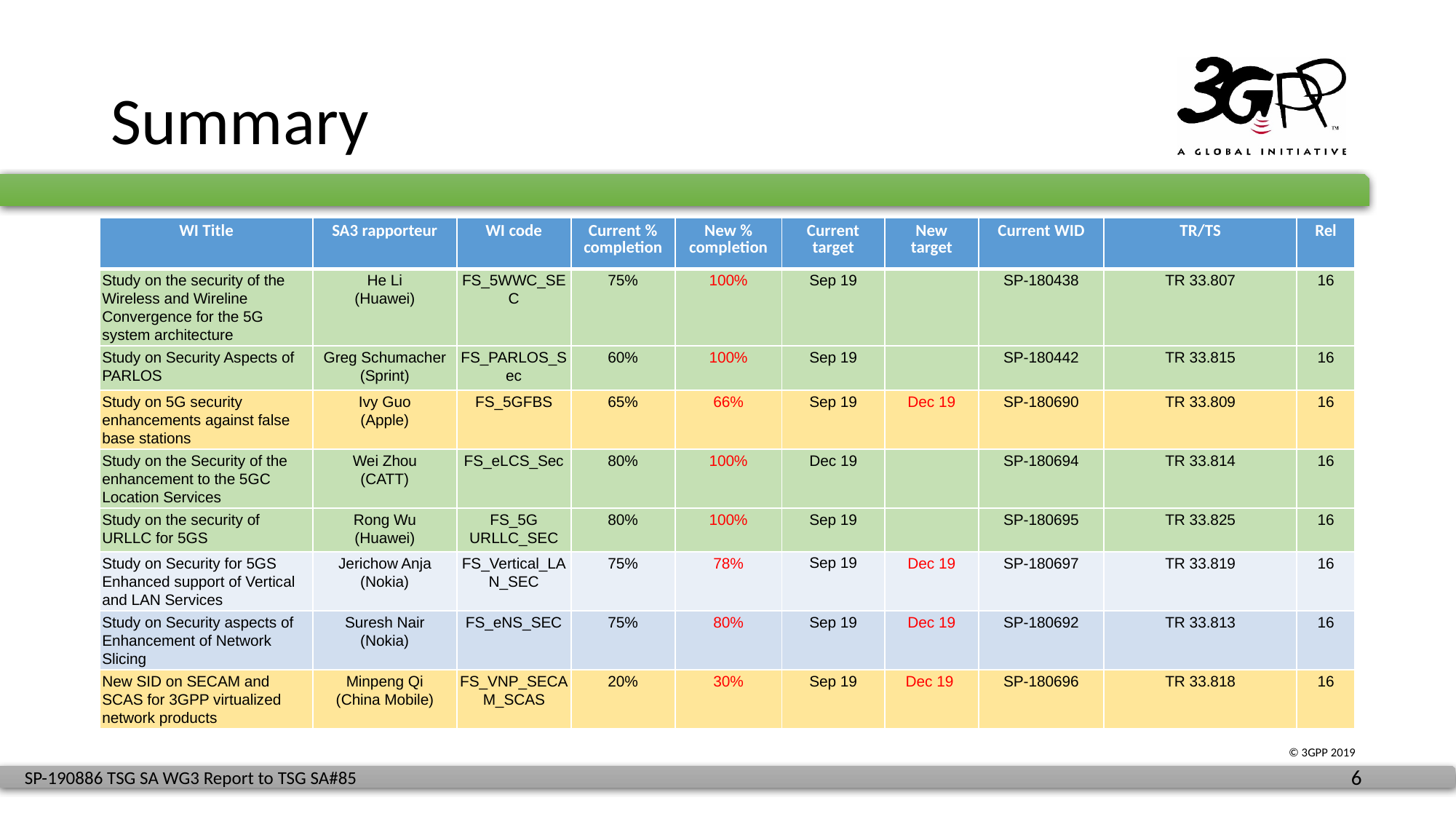

# Summary
| WI Title | SA3 rapporteur | WI code | Current % completion | New % completion | Current target | New target | Current WID | TR/TS | Rel |
| --- | --- | --- | --- | --- | --- | --- | --- | --- | --- |
| Study on the security of the Wireless and Wireline Convergence for the 5G system architecture | He Li (Huawei) | FS\_5WWC\_SEC | 75% | 100% | Sep 19 |  | SP-180438 | TR 33.807 | 16 |
| Study on Security Aspects of PARLOS | Greg Schumacher (Sprint) | FS\_PARLOS\_Sec | 60% | 100% | Sep 19 |  | SP-180442 | TR 33.815 | 16 |
| Study on 5G security enhancements against false base stations | Ivy Guo (Apple) | FS\_5GFBS | 65% | 66% | Sep 19 | Dec 19 | SP-180690 | TR 33.809 | 16 |
| Study on the Security of the enhancement to the 5GC Location Services | Wei Zhou (CATT) | FS\_eLCS\_Sec | 80% | 100% | Dec 19 |  | SP-180694 | TR 33.814 | 16 |
| Study on the security of URLLC for 5GS | Rong Wu (Huawei) | FS\_5G URLLC\_SEC | 80% | 100% | Sep 19 |  | SP-180695 | TR 33.825 | 16 |
| Study on Security for 5GS Enhanced support of Vertical and LAN Services | Jerichow Anja (Nokia) | FS\_Vertical\_LAN\_SEC | 75% | 78% | Sep 19 | Dec 19 | SP-180697 | TR 33.819 | 16 |
| Study on Security aspects of Enhancement of Network Slicing | Suresh Nair (Nokia) | FS\_eNS\_SEC | 75% | 80% | Sep 19 | Dec 19 | SP-180692 | TR 33.813 | 16 |
| New SID on SECAM and SCAS for 3GPP virtualized network products | Minpeng Qi (China Mobile) | FS\_VNP\_SECAM\_SCAS | 20% | 30% | Sep 19 | Dec 19 | SP-180696 | TR 33.818 | 16 |